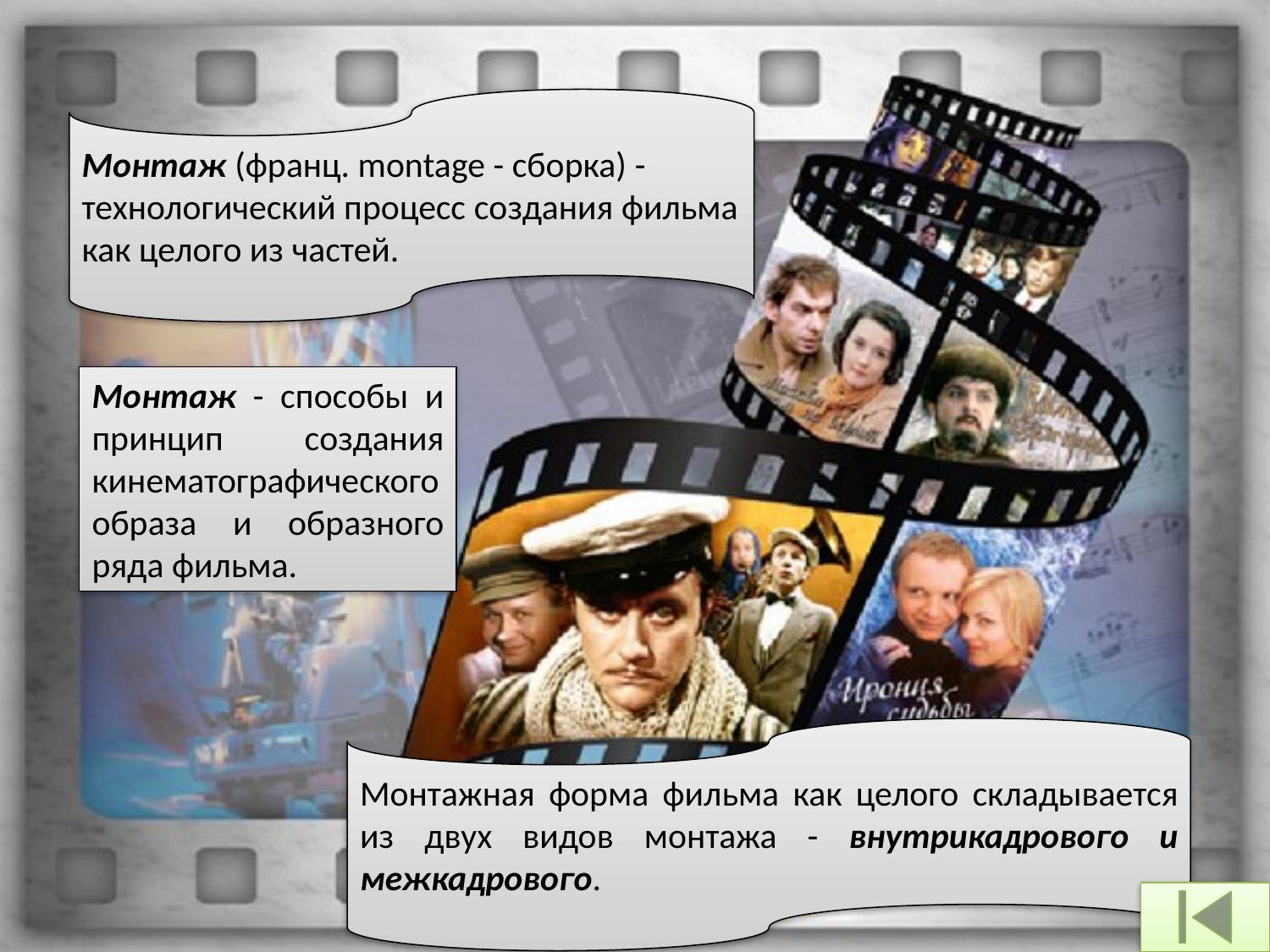

Монтаж (франц. montage - сборка) - технологический процесс создания фильма как целого из частей.
Монтаж - способы и принцип создания кинематографического образа и образного ряда фильма.
Монтажная форма фильма как целого складывается из двух видов монтажа - внутрикадрового и межкадрового.